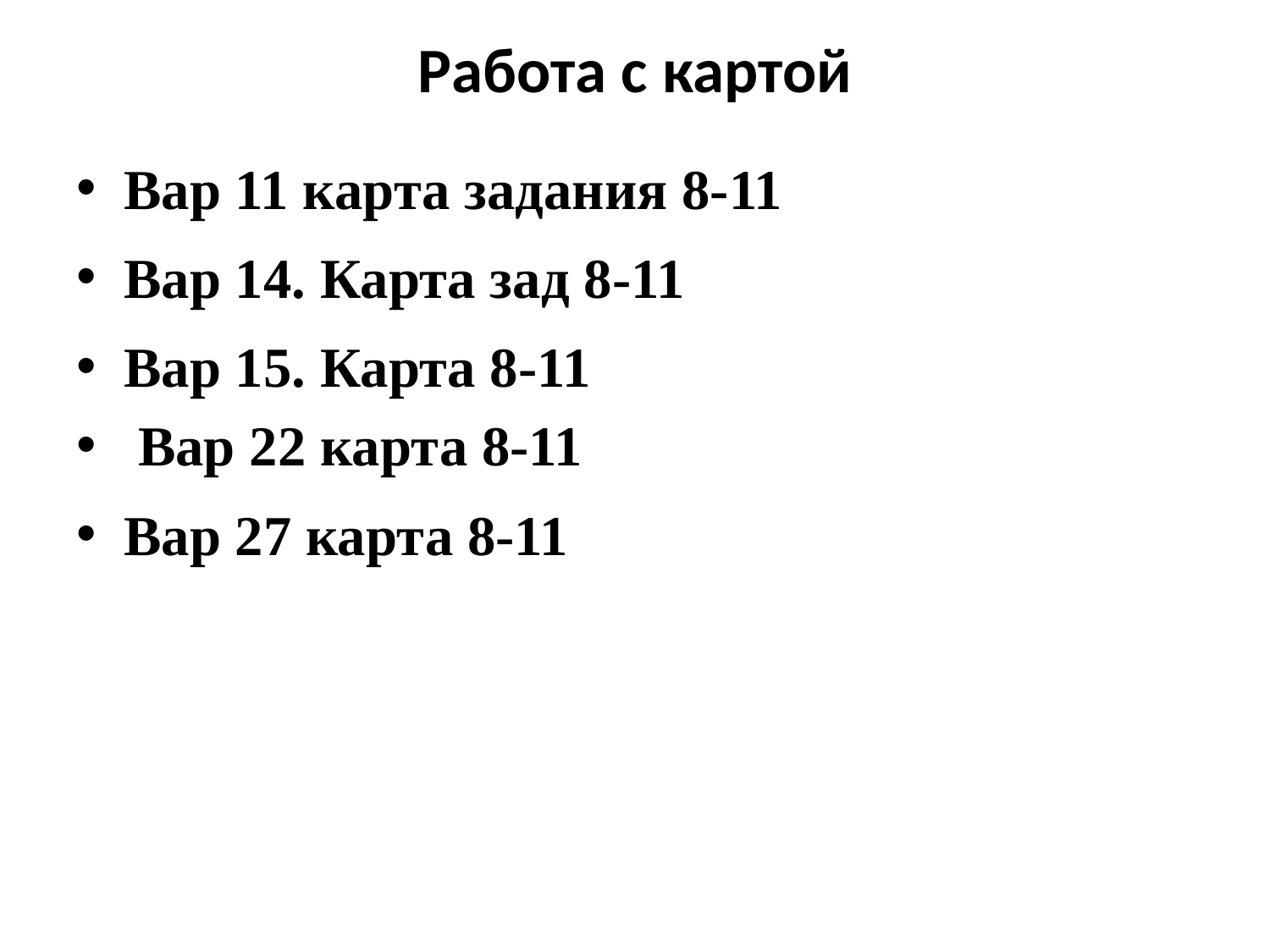

# Работа с картой
Вар 11 карта задания 8-11
Вар 14. Карта зад 8-11
Вар 15. Карта 8-11
 Вар 22 карта 8-11
Вар 27 карта 8-11